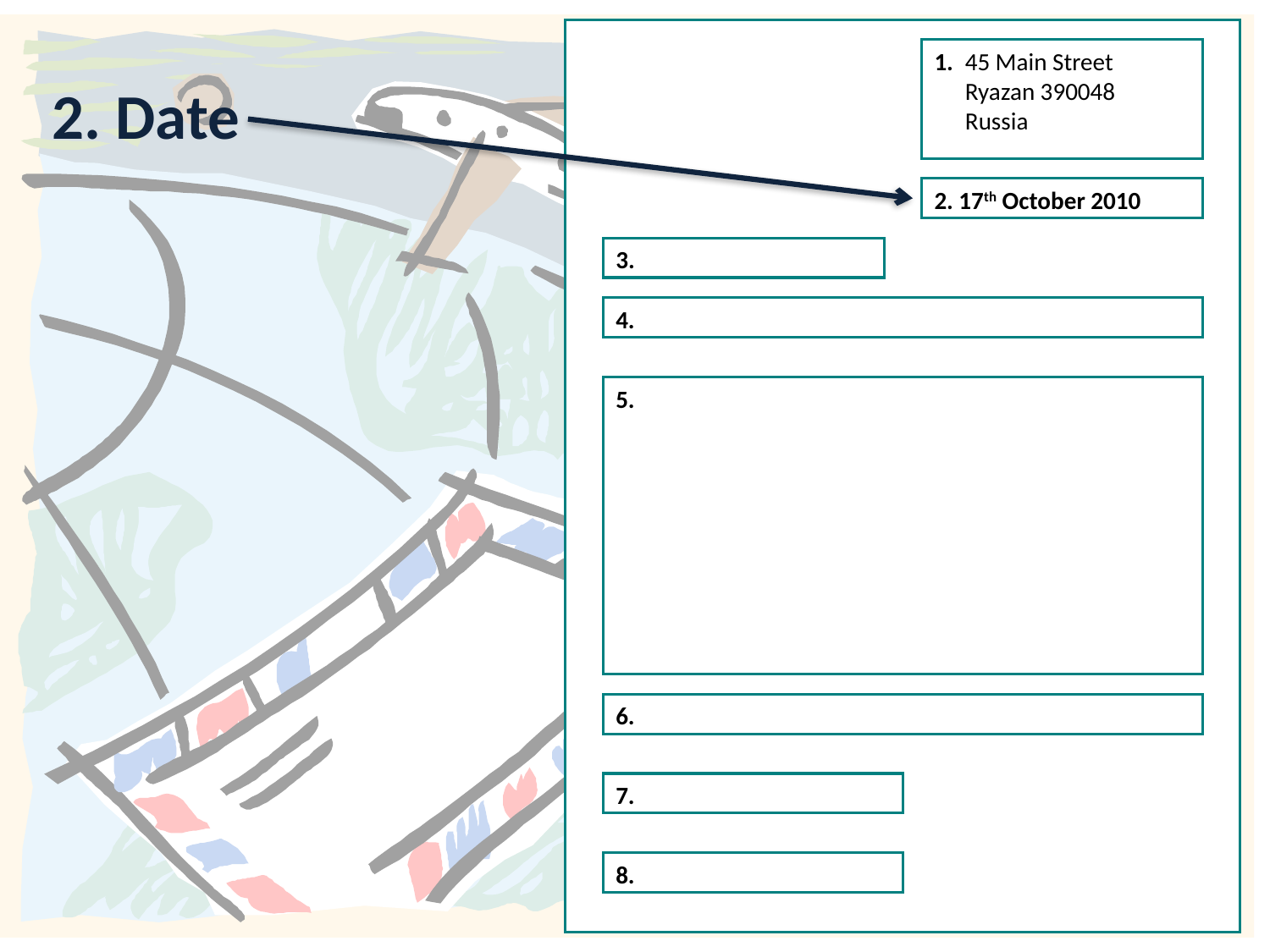

1.
2. 17th October 2010
3.
4.
5.
6.
7.
8.
45 Main Street
Ryazan 390048
Russia
2. Date